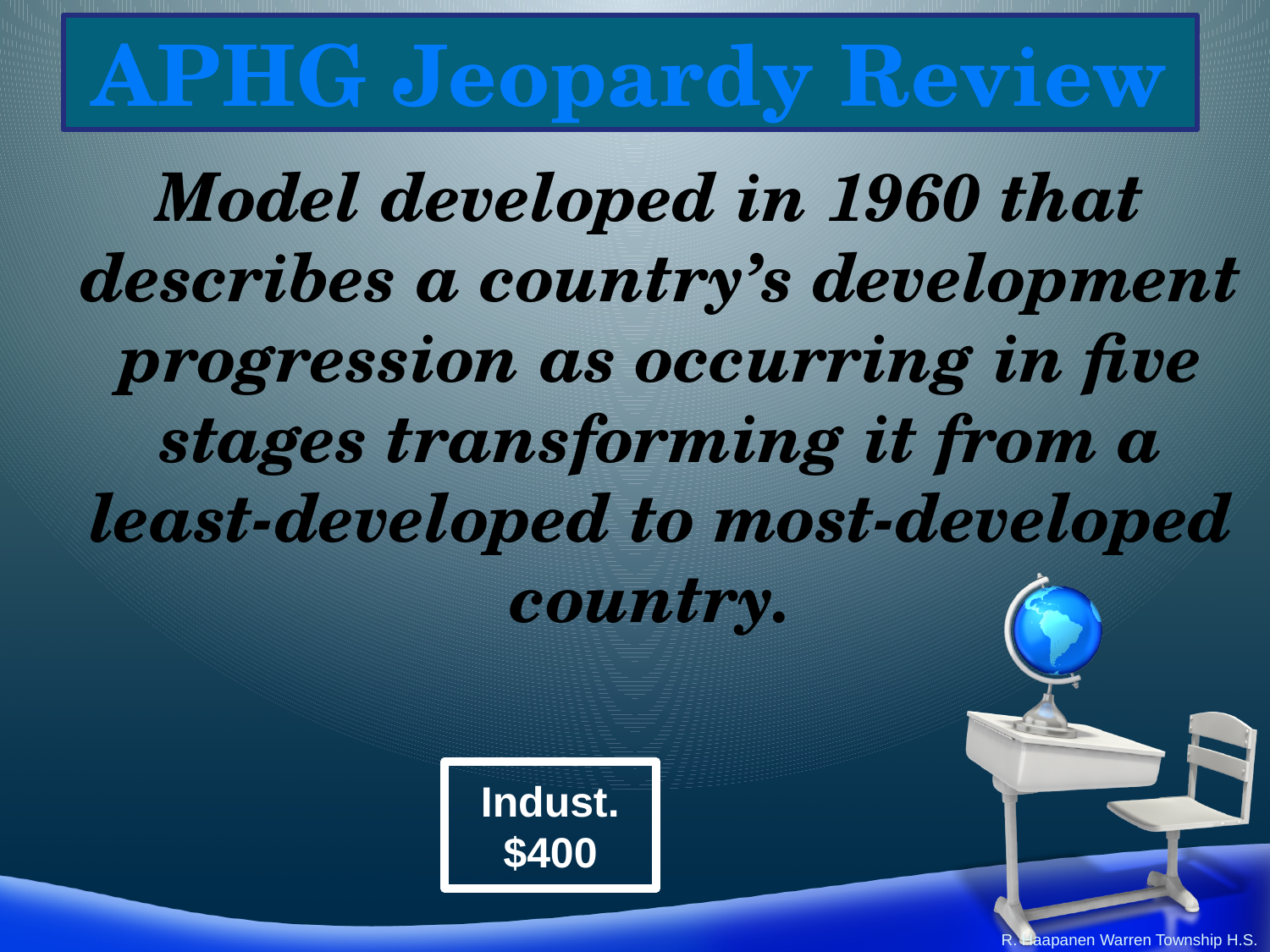

Model developed in 1960 that describes a country’s development progression as occurring in five stages transforming it from a least-developed to most-developed country.
Indust.
$400
R. Haapanen Warren Township H.S.